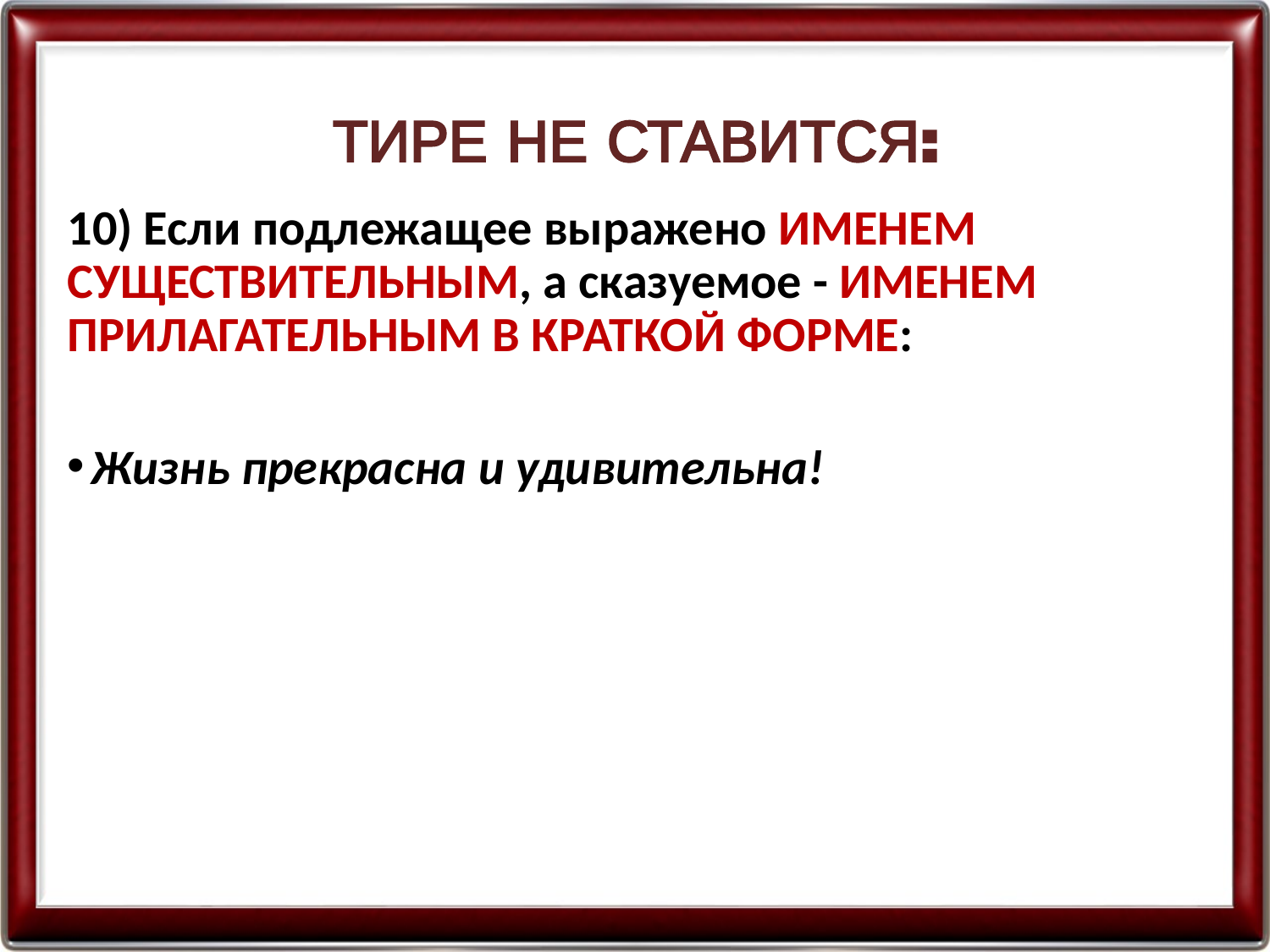

# ТИРЕ НЕ СТАВИТСЯ:
10) Если подлежащее выражено ИМЕНЕМ СУЩЕСТВИТЕЛЬНЫМ, а сказуемое - ИМЕНЕМ ПРИЛАГАТЕЛЬНЫМ В КРАТКОЙ ФОРМЕ:

Жизнь прекрасна и удивительна!